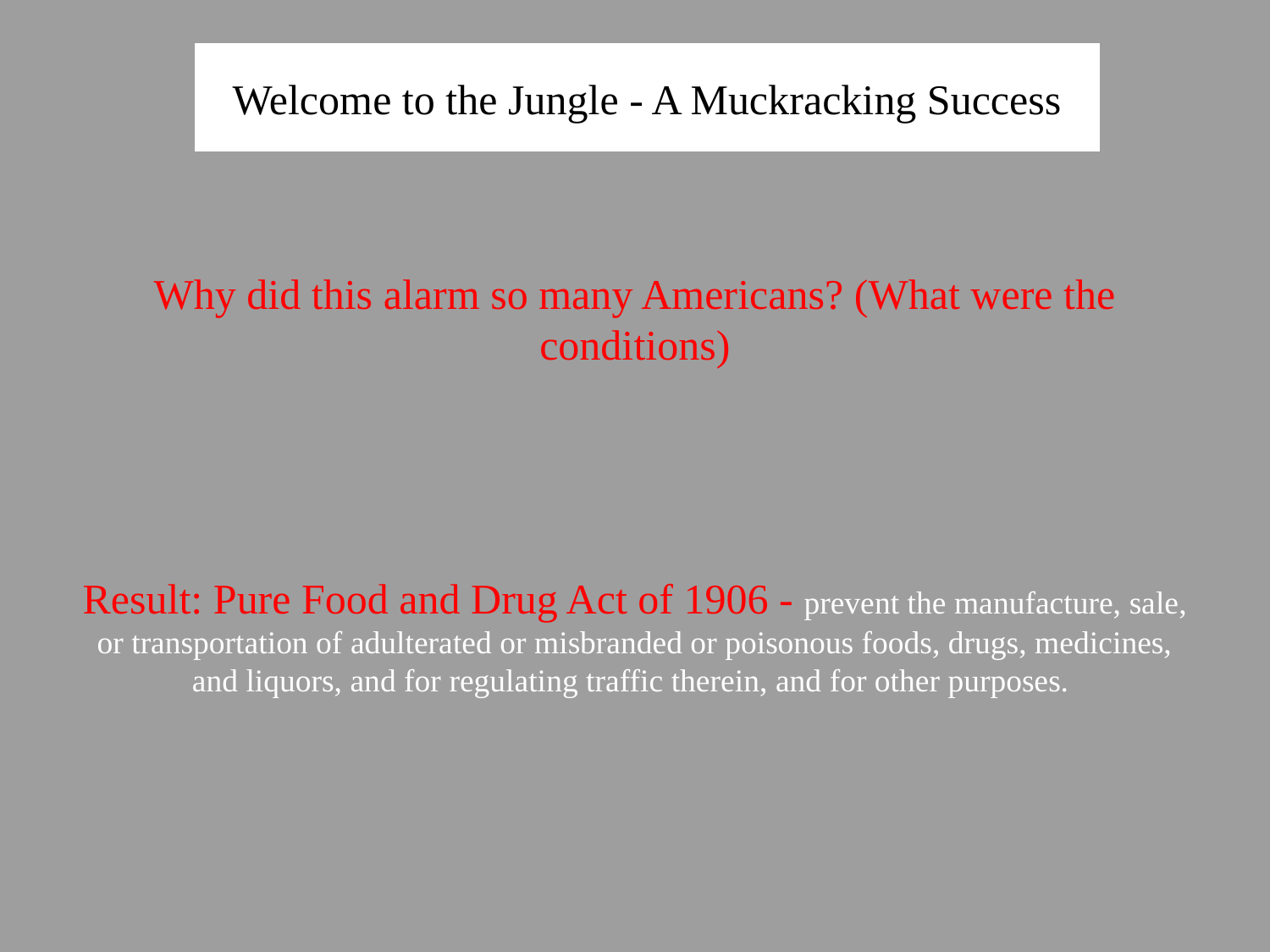

# Welcome to the Jungle - A Muckracking Success
Why did this alarm so many Americans? (What were the conditions)

Result: Pure Food and Drug Act of 1906 - prevent the manufacture, sale, or transportation of adulterated or misbranded or poisonous foods, drugs, medicines, and liquors, and for regulating traffic therein, and for other purposes.